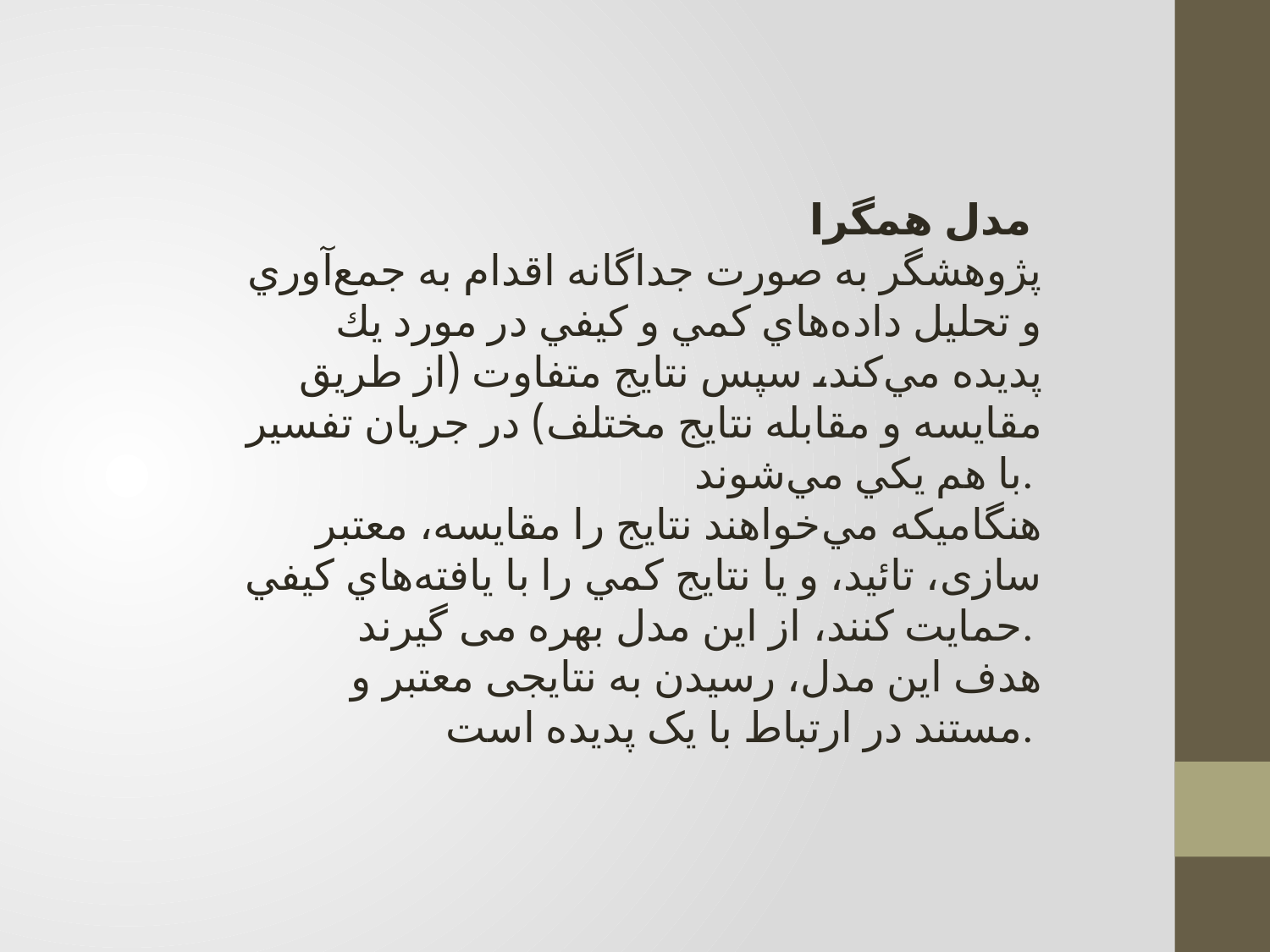

مدل همگرا
پژوهشگر به صورت جداگانه اقدام به جمع‌آوري و تحليل داده‌هاي كمي و كيفي در مورد يك پديده مي‌كند، سپس نتايج متفاوت (از طریق مقايسه و مقابله نتايج مختلف) در جریان تفسير با هم يكي مي‌شوند.
هنگاميكه مي‌خواهند نتايج را مقايسه، معتبر سازی، تائيد، و يا نتايج كمي را با يافته‌هاي كيفي حمایت كنند، از این مدل بهره می گیرند.
هدف این مدل، رسیدن به نتایجی معتبر و مستند در ارتباط با یک پدیده است.